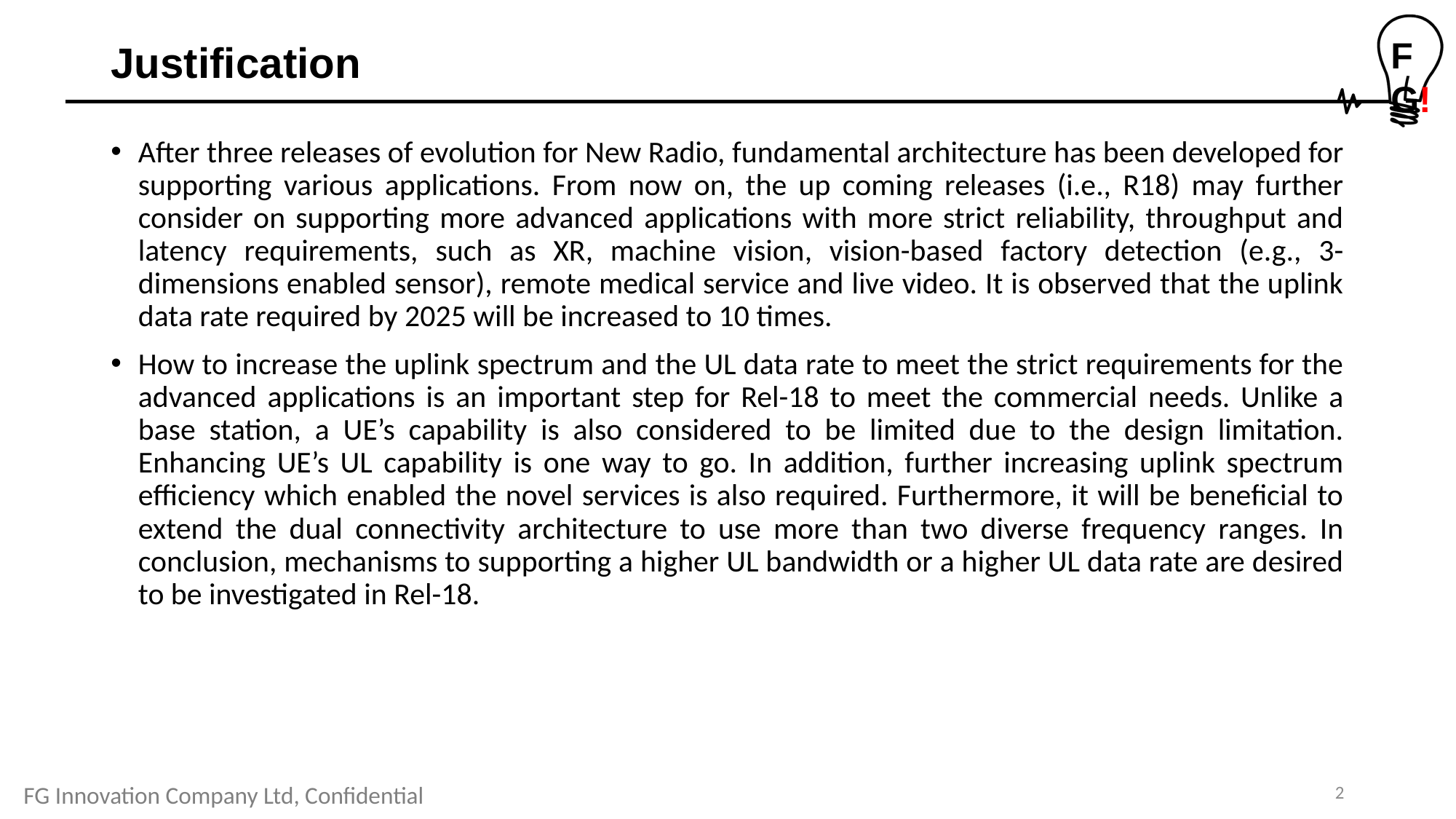

# Justification
After three releases of evolution for New Radio, fundamental architecture has been developed for supporting various applications. From now on, the up coming releases (i.e., R18) may further consider on supporting more advanced applications with more strict reliability, throughput and latency requirements, such as XR, machine vision, vision-based factory detection (e.g., 3-dimensions enabled sensor), remote medical service and live video. It is observed that the uplink data rate required by 2025 will be increased to 10 times.
How to increase the uplink spectrum and the UL data rate to meet the strict requirements for the advanced applications is an important step for Rel-18 to meet the commercial needs. Unlike a base station, a UE’s capability is also considered to be limited due to the design limitation. Enhancing UE’s UL capability is one way to go. In addition, further increasing uplink spectrum efficiency which enabled the novel services is also required. Furthermore, it will be beneficial to extend the dual connectivity architecture to use more than two diverse frequency ranges. In conclusion, mechanisms to supporting a higher UL bandwidth or a higher UL data rate are desired to be investigated in Rel-18.
2